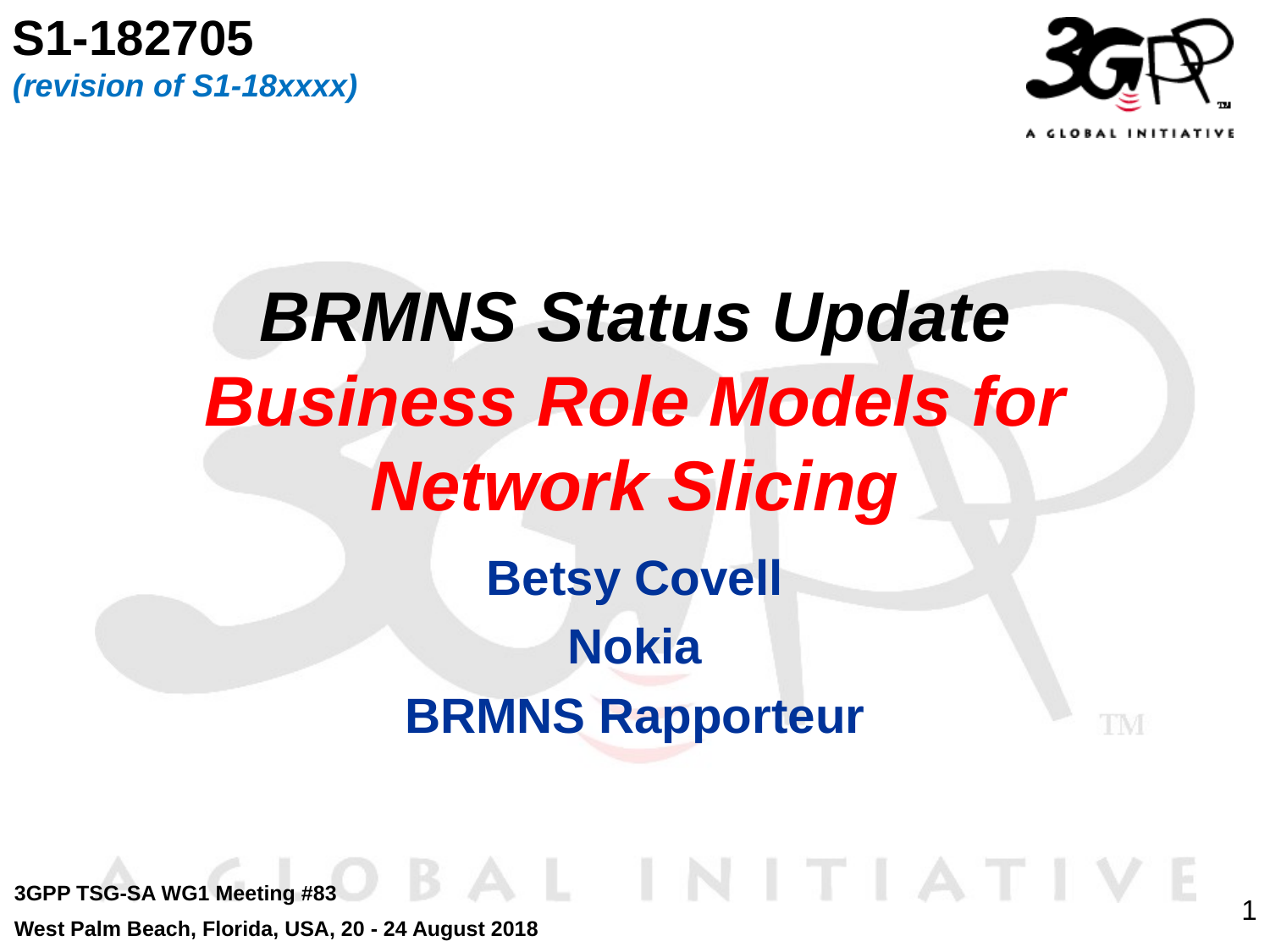

S1-182705
(revision of S1-18xxxx)
# BRMNS Status Update Business Role Models for Network Slicing
Betsy Covell
Nokia
BRMNS Rapporteur
3GPP TSG-SA WG1 Meeting #83
West Palm Beach, Florida, USA, 20 - 24 August 2018
1